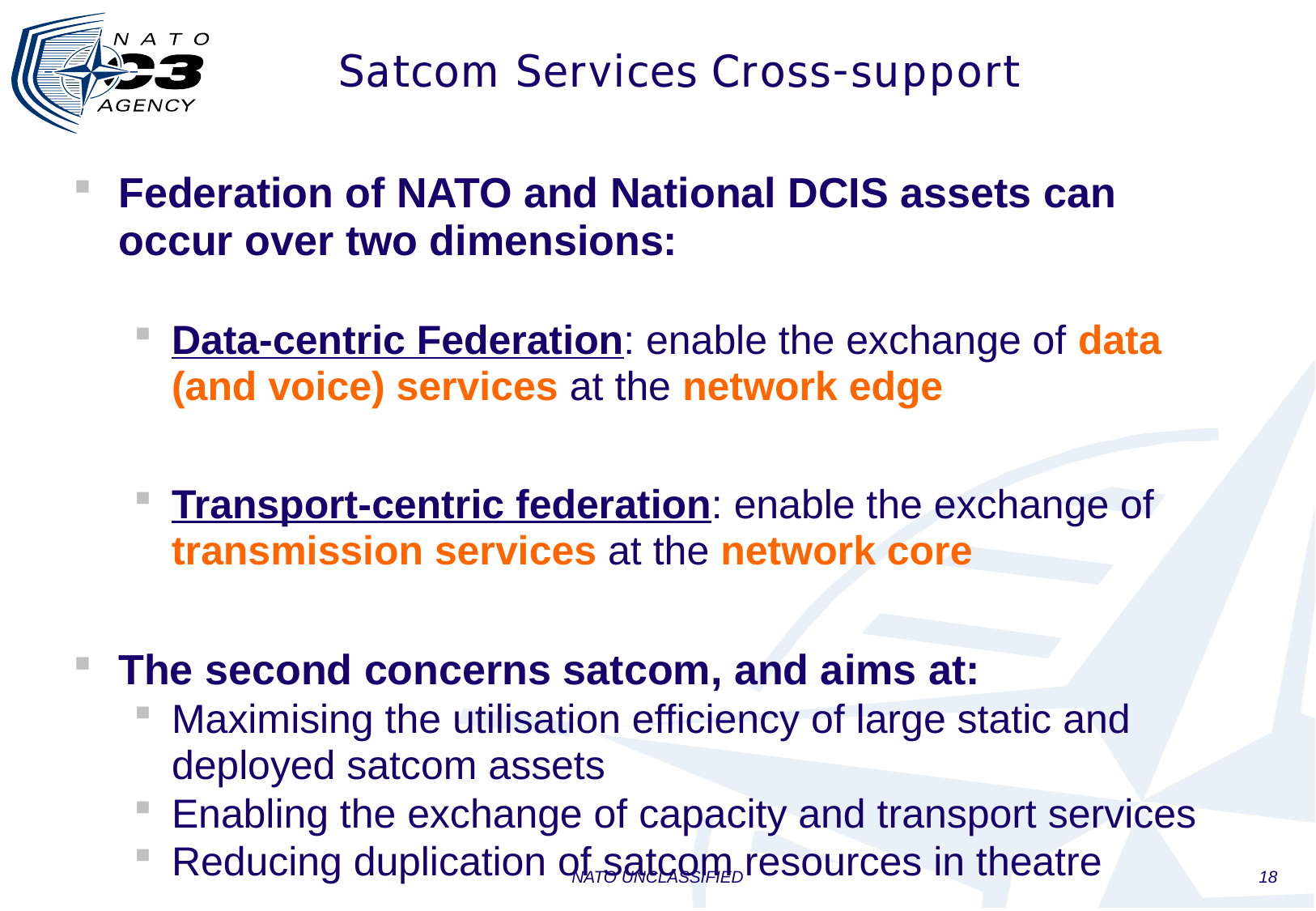

# Satcom Services Cross-support
Federation of NATO and National DCIS assets can occur over two dimensions:

Data-centric Federation: enable the exchange of data (and voice) services at the network edge

Transport-centric federation: enable the exchange of transmission services at the network core

The second concerns satcom, and aims at:
Maximising the utilisation efficiency of large static and deployed satcom assets
Enabling the exchange of capacity and transport services
Reducing duplication of satcom resources in theatre
NATO UNCLASSIFIED
18